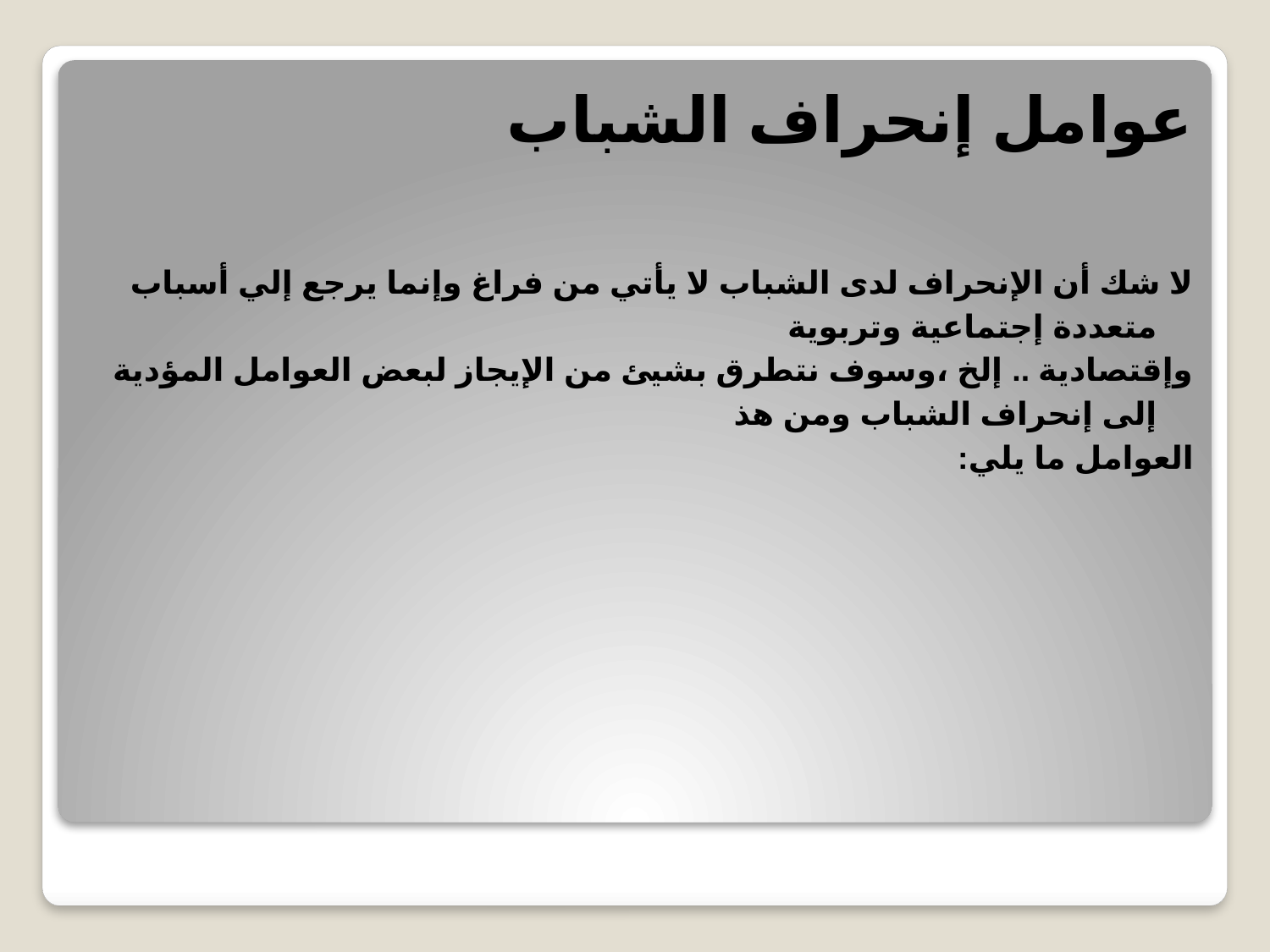

# عوامل إنحراف الشباب
لا شك أن الإنحراف لدى الشباب لا يأتي من فراغ وإنما يرجع إلي أسباب متعددة إجتماعية وتربوية
وإقتصادية .. إلخ ،وسوف نتطرق بشيئ من الإيجاز لبعض العوامل المؤدية إلى إنحراف الشباب ومن هذ
العوامل ما يلي: